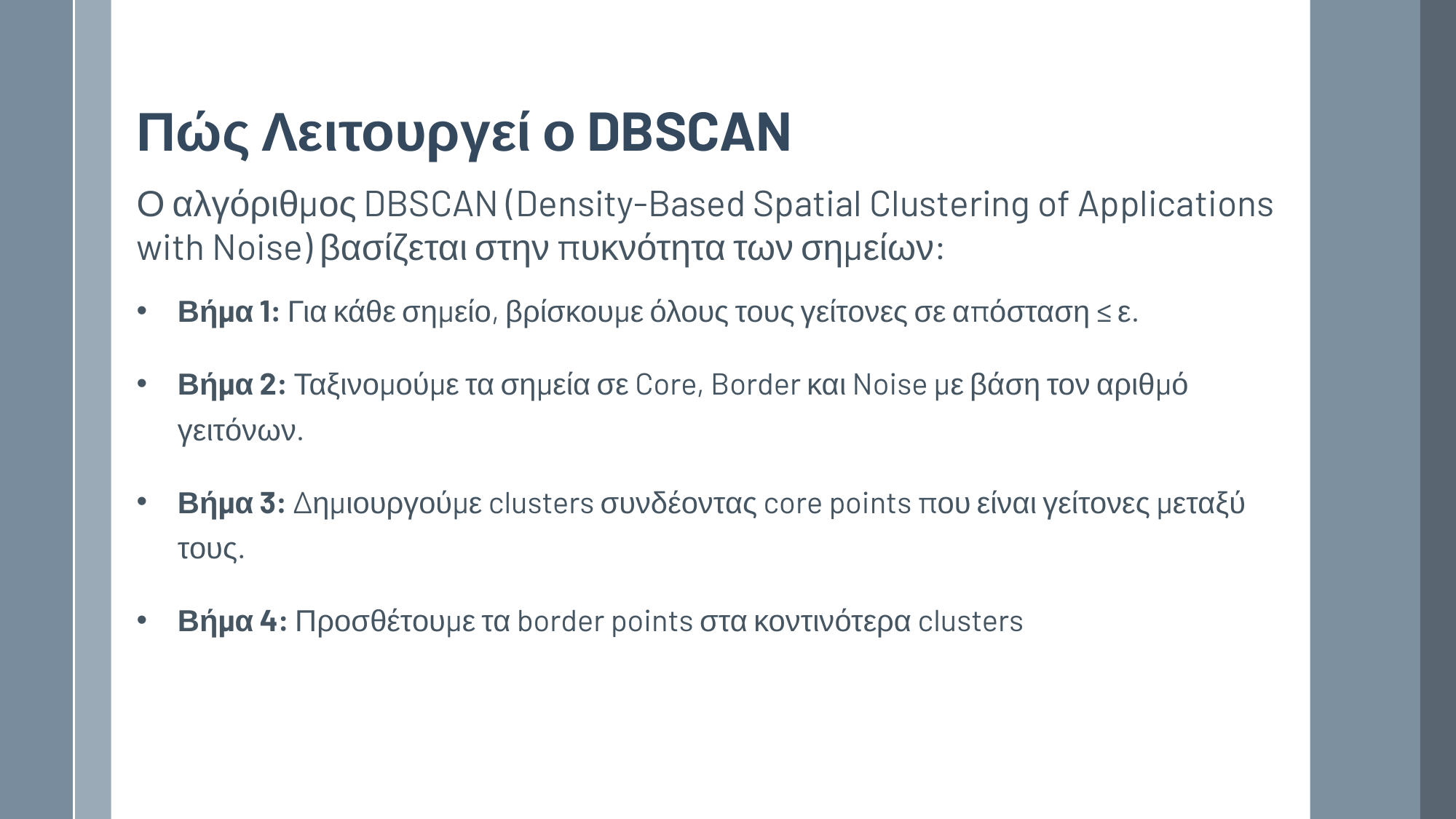

Πώς Λειτουργεί ο DBSCAN
Ο αλγόριθμος DBSCAN (Density-Based Spatial Clustering of Applications with Noise) βασίζεται στην πυκνότητα των σημείων:
Βήμα 1: Για κάθε σημείο, βρίσκουμε όλους τους γείτονες σε απόσταση ≤ ε.
Βήμα 2: Ταξινομούμε τα σημεία σε Core, Border και Noise με βάση τον αριθμό γειτόνων.
Βήμα 3: Δημιουργούμε clusters συνδέοντας core points που είναι γείτονες μεταξύ τους.
Βήμα 4: Προσθέτουμε τα border points στα κοντινότερα clusters